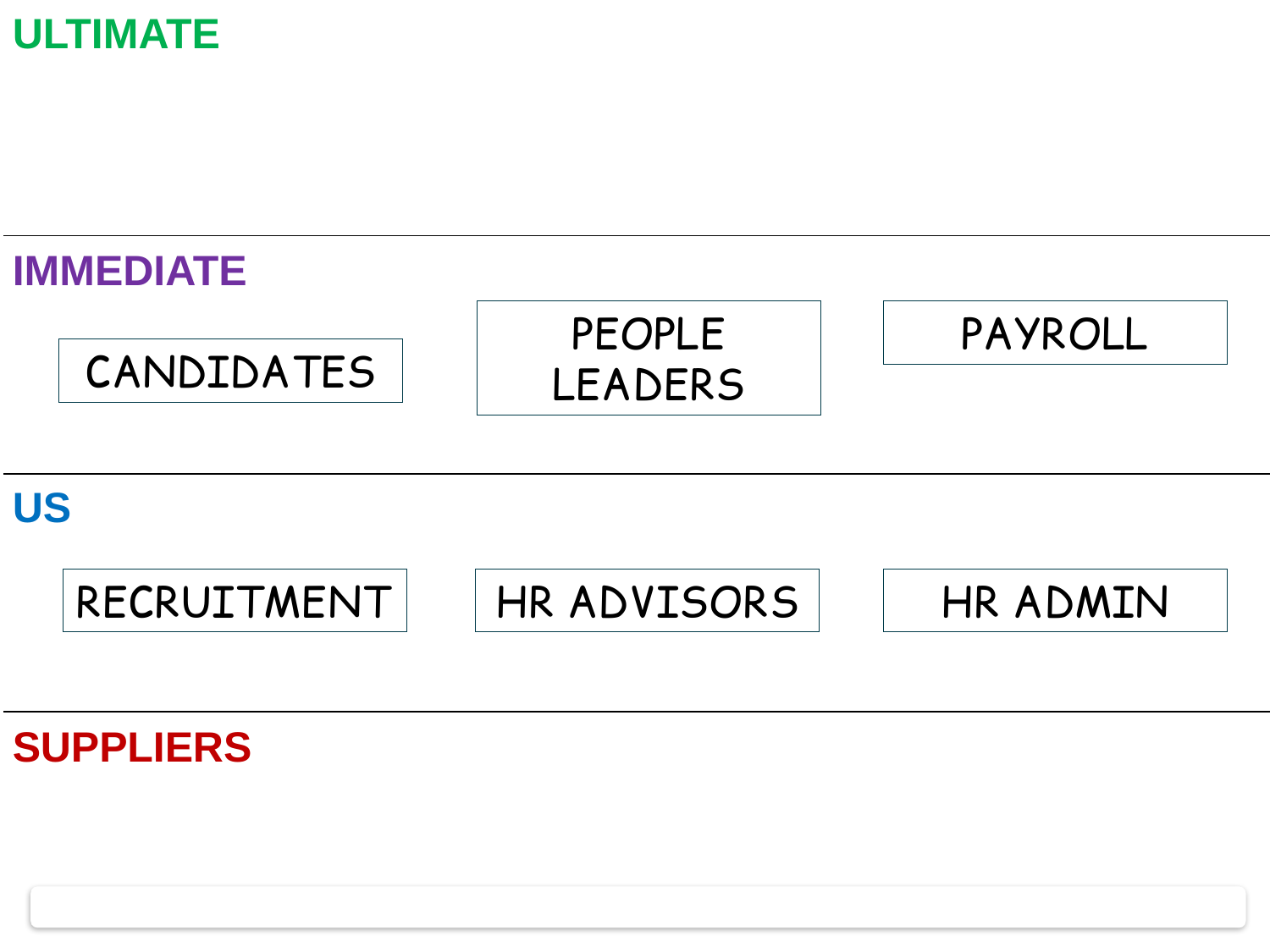

ULTIMATE
|  |
| --- |
|  |
|  |
|  |
IMMEDIATE
PEOPLE LEADERS
PAYROLL
WHAT DO THEY NEED FROM ME?
HOW DO I MEASURE UP?
CANDIDATES
US
HR ADVISORS
RECRUITMENT
HR ADMIN
SUPPLIERS